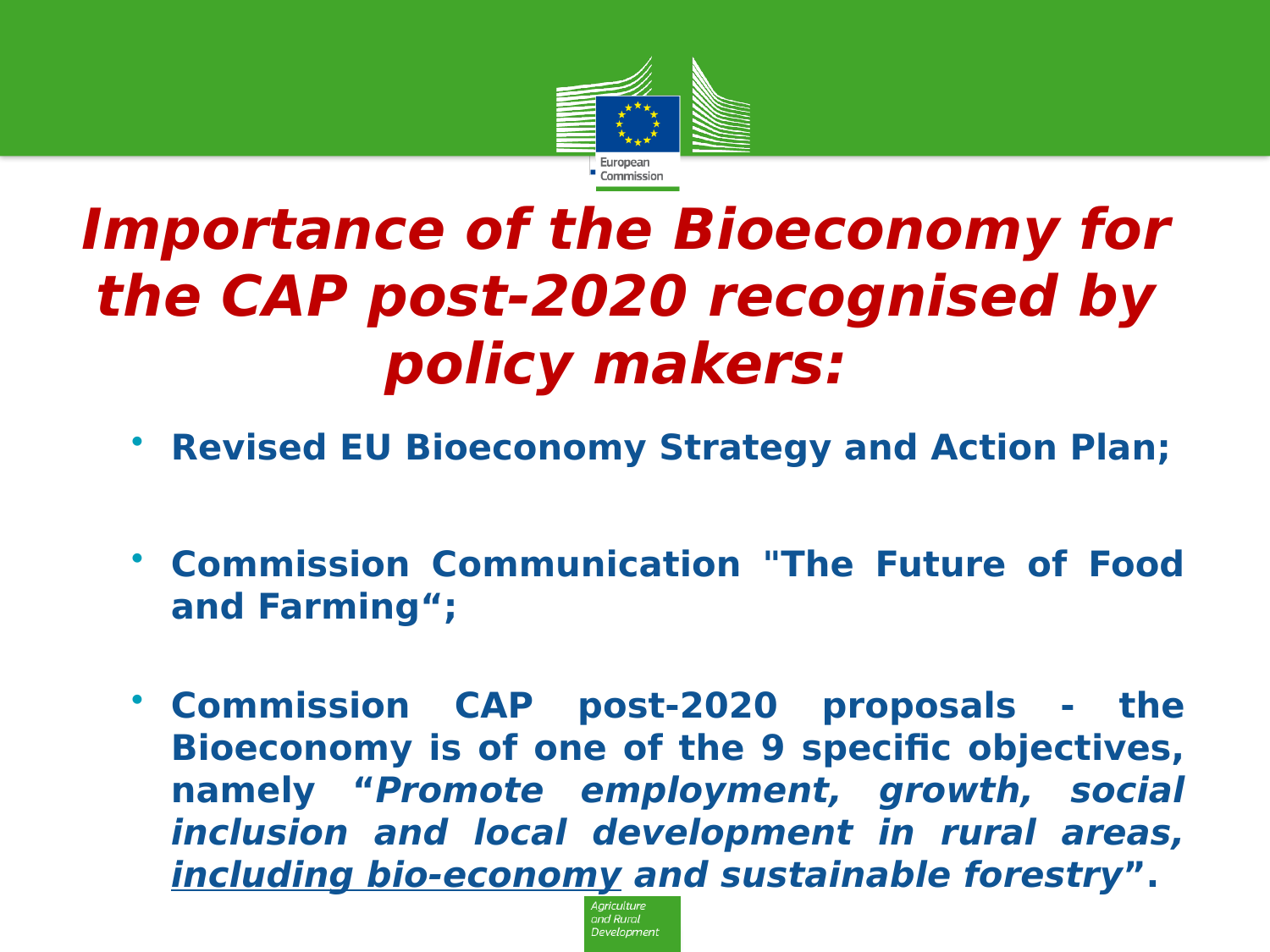

Importance of the Bioeconomy for the CAP post-2020 recognised by policy makers:

Revised EU Bioeconomy Strategy and Action Plan;

Commission Communication "The Future of Food and Farming“;

Commission CAP post-2020 proposals - the Bioeconomy is of one of the 9 specific objectives, namely “Promote employment, growth, social inclusion and local development in rural areas, including bio-economy and sustainable forestry”.